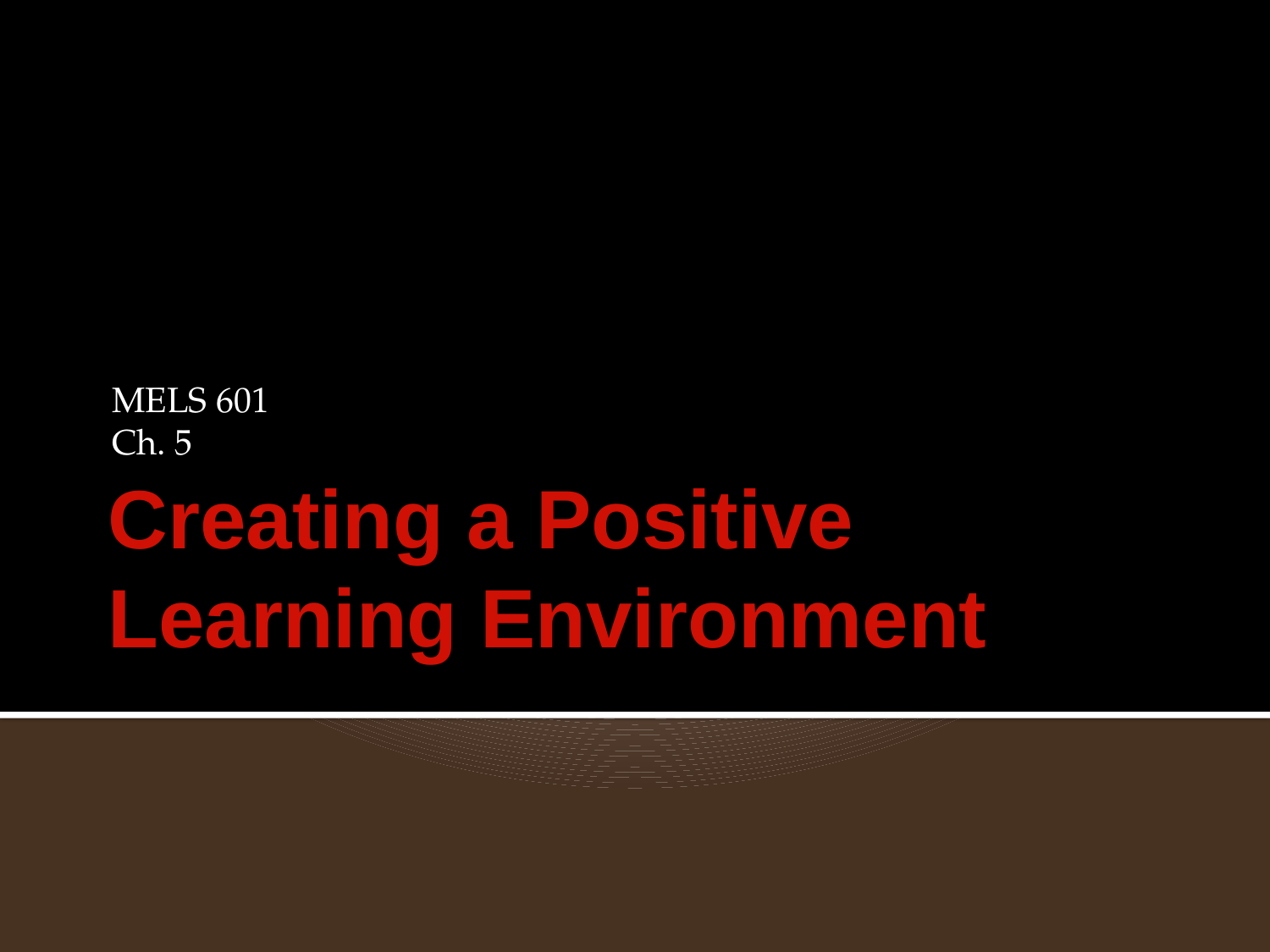

MELS 601
Ch. 5
# Creating a Positive Learning Environment